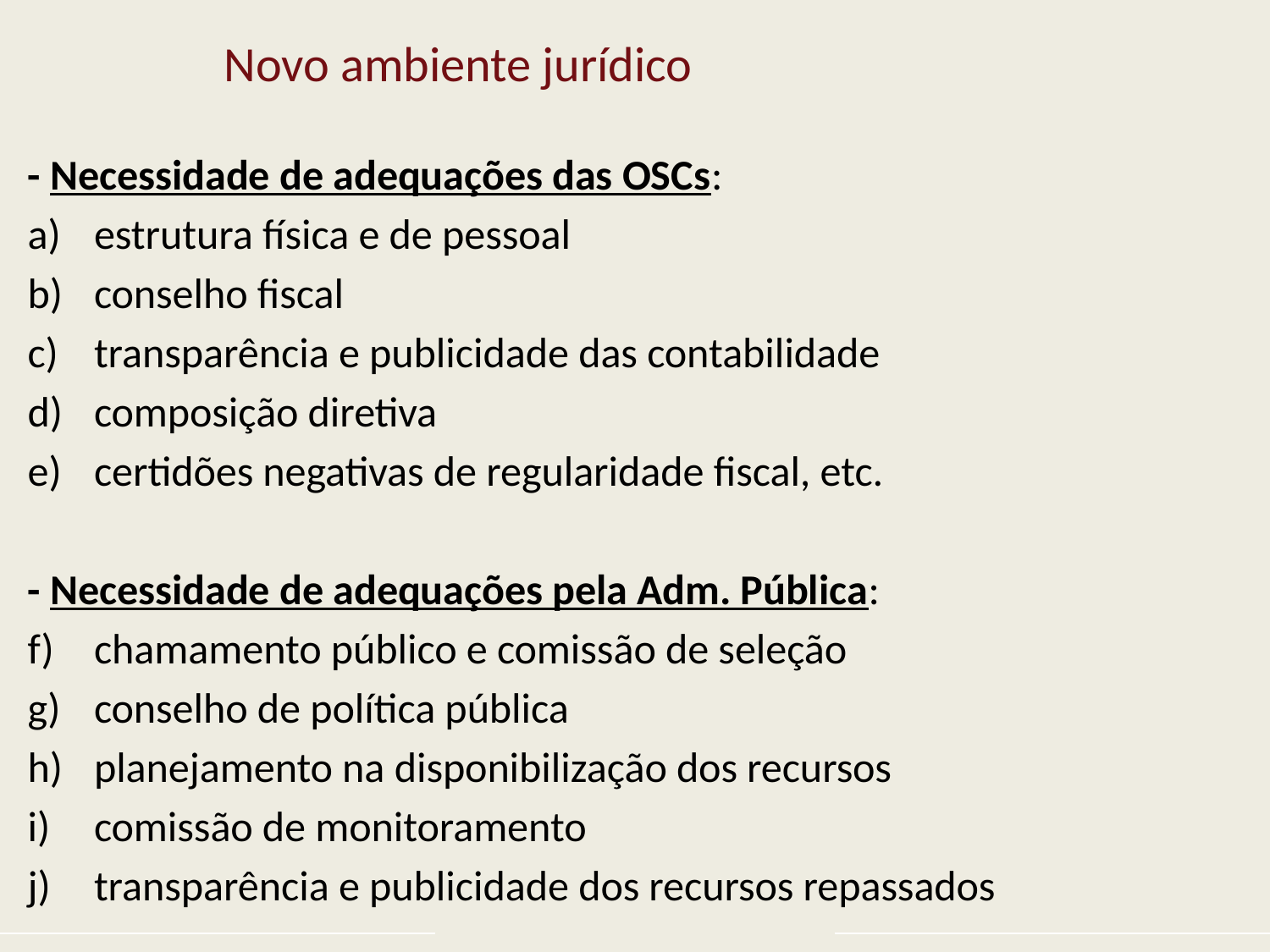

# Novo ambiente jurídico
- Necessidade de adequações das OSCs:
estrutura física e de pessoal
conselho fiscal
transparência e publicidade das contabilidade
composição diretiva
certidões negativas de regularidade fiscal, etc.

- Necessidade de adequações pela Adm. Pública:
chamamento público e comissão de seleção
conselho de política pública
planejamento na disponibilização dos recursos
comissão de monitoramento
transparência e publicidade dos recursos repassados